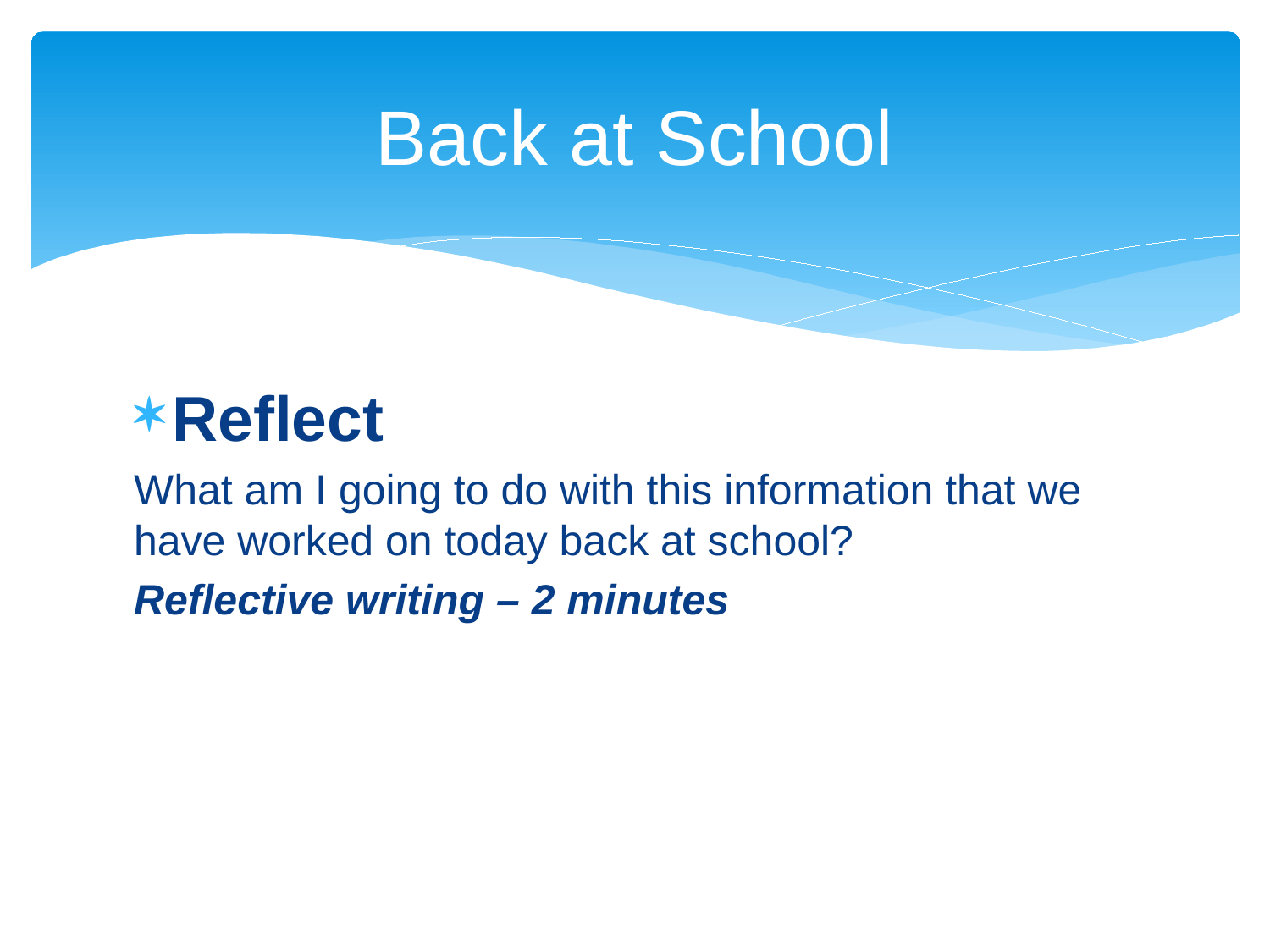

# Back at School
Reflect
What am I going to do with this information that we have worked on today back at school?
Reflective writing – 2 minutes